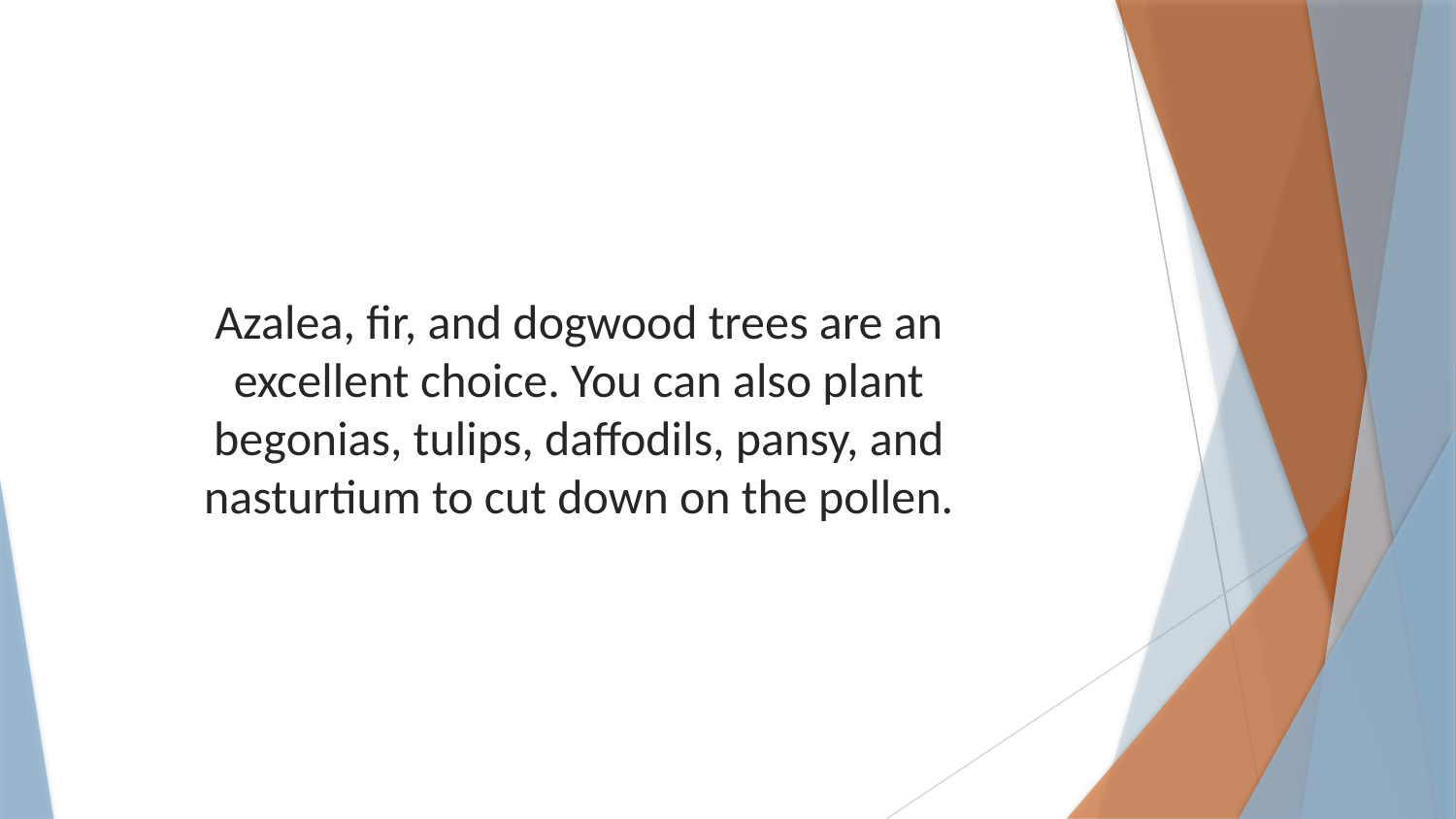

Azalea, fir, and dogwood trees are an excellent choice. You can also plant begonias, tulips, daffodils, pansy, and nasturtium to cut down on the pollen.